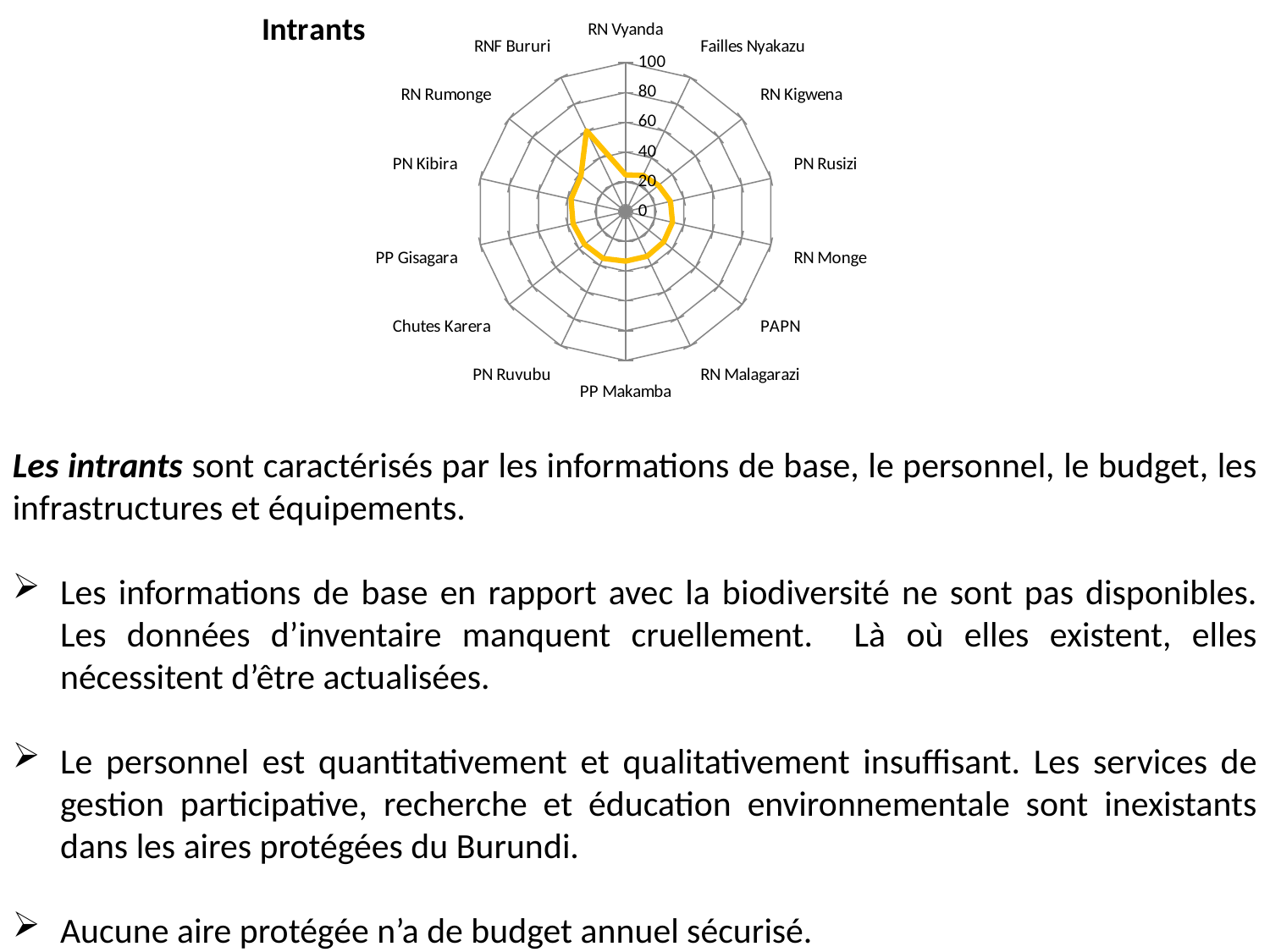

### Chart:

| Category | Intrants |
|---|---|
| RN Vyanda | 24.7 |
| Failles Nyakazu | 27.0 |
| RN Kigwena | 28.3 |
| PN Rusizi | 30.9 |
| RN Monge | 32.30000000000001 |
| PAPN | 32.7 |
| RN Malagarazi | 33.30000000000001 |
| PP Makamba | 33.30000000000001 |
| PN Ruvubu | 34.9 |
| Chutes Karera | 35.30000000000001 |
| PP Gisagara | 36.2 |
| PN Kibira | 37.6 |
| RN Rumonge | 38.4 |
| RNF Bururi | 60.4 |
Les intrants sont caractérisés par les informations de base, le personnel, le budget, les infrastructures et équipements.

Les informations de base en rapport avec la biodiversité ne sont pas disponibles. Les données d’inventaire manquent cruellement.  Là où elles existent, elles nécessitent d’être actualisées.

Le personnel est quantitativement et qualitativement insuffisant. Les services de gestion participative, recherche et éducation environnementale sont inexistants dans les aires protégées du Burundi.

Aucune aire protégée n’a de budget annuel sécurisé.